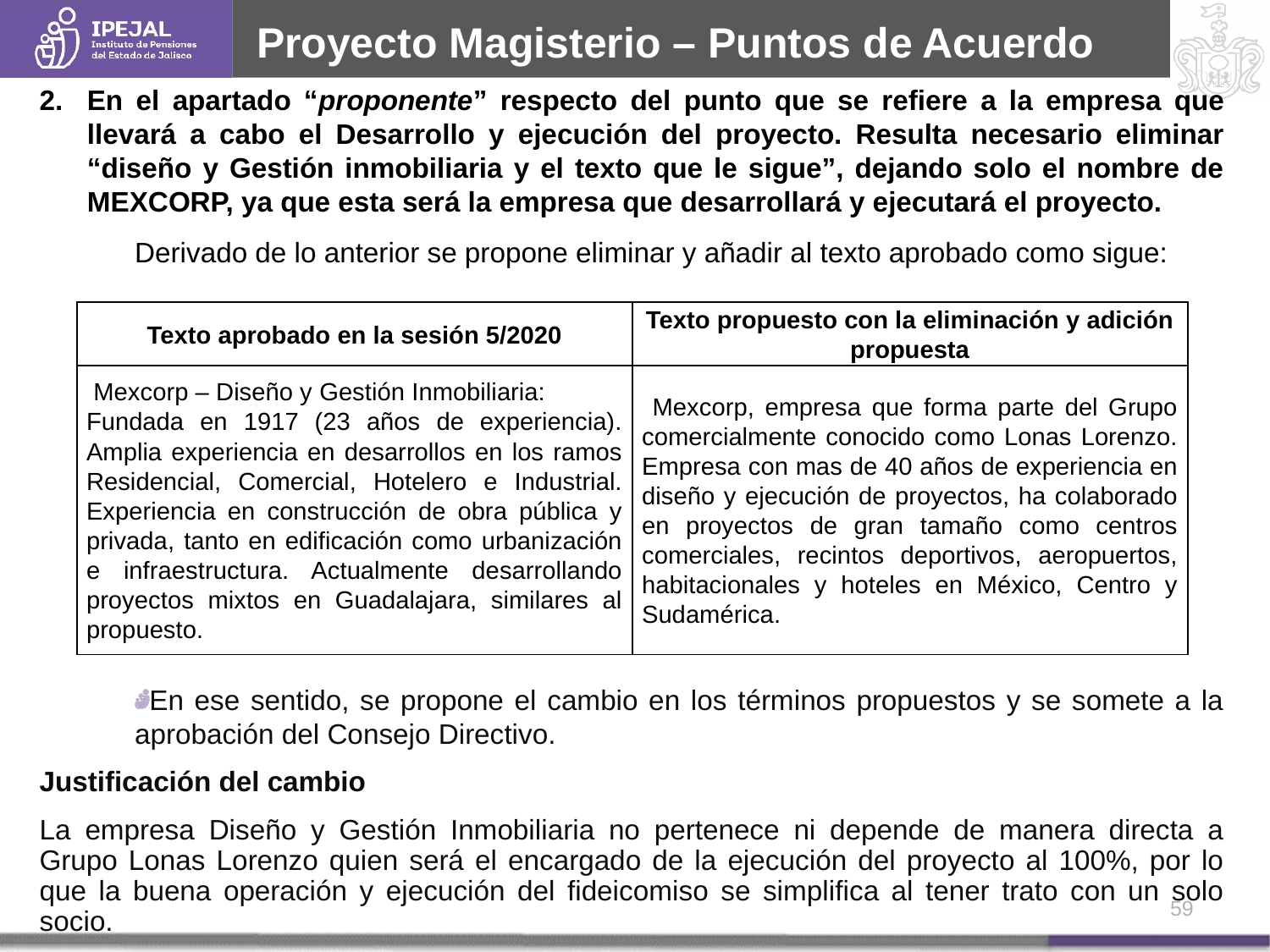

Proyecto Magisterio – Puntos de Acuerdo
En el apartado “proponente” respecto del punto que se refiere a la empresa que llevará a cabo el Desarrollo y ejecución del proyecto. Resulta necesario eliminar “diseño y Gestión inmobiliaria y el texto que le sigue”, dejando solo el nombre de MEXCORP, ya que esta será la empresa que desarrollará y ejecutará el proyecto.
Derivado de lo anterior se propone eliminar y añadir al texto aprobado como sigue:

En ese sentido, se propone el cambio en los términos propuestos y se somete a la aprobación del Consejo Directivo.
Justificación del cambio
La empresa Diseño y Gestión Inmobiliaria no pertenece ni depende de manera directa a Grupo Lonas Lorenzo quien será el encargado de la ejecución del proyecto al 100%, por lo que la buena operación y ejecución del fideicomiso se simplifica al tener trato con un solo socio.
| Texto aprobado en la sesión 5/2020 | Texto propuesto con la eliminación y adición propuesta |
| --- | --- |
| Mexcorp – Diseño y Gestión Inmobiliaria: Fundada en 1917 (23 años de experiencia). Amplia experiencia en desarrollos en los ramos Residencial, Comercial, Hotelero e Industrial. Experiencia en construcción de obra pública y privada, tanto en edificación como urbanización e infraestructura. Actualmente desarrollando proyectos mixtos en Guadalajara, similares al propuesto. | Mexcorp, empresa que forma parte del Grupo comercialmente conocido como Lonas Lorenzo. Empresa con mas de 40 años de experiencia en diseño y ejecución de proyectos, ha colaborado en proyectos de gran tamaño como centros comerciales, recintos deportivos, aeropuertos, habitacionales y hoteles en México, Centro y Sudamérica. |
59